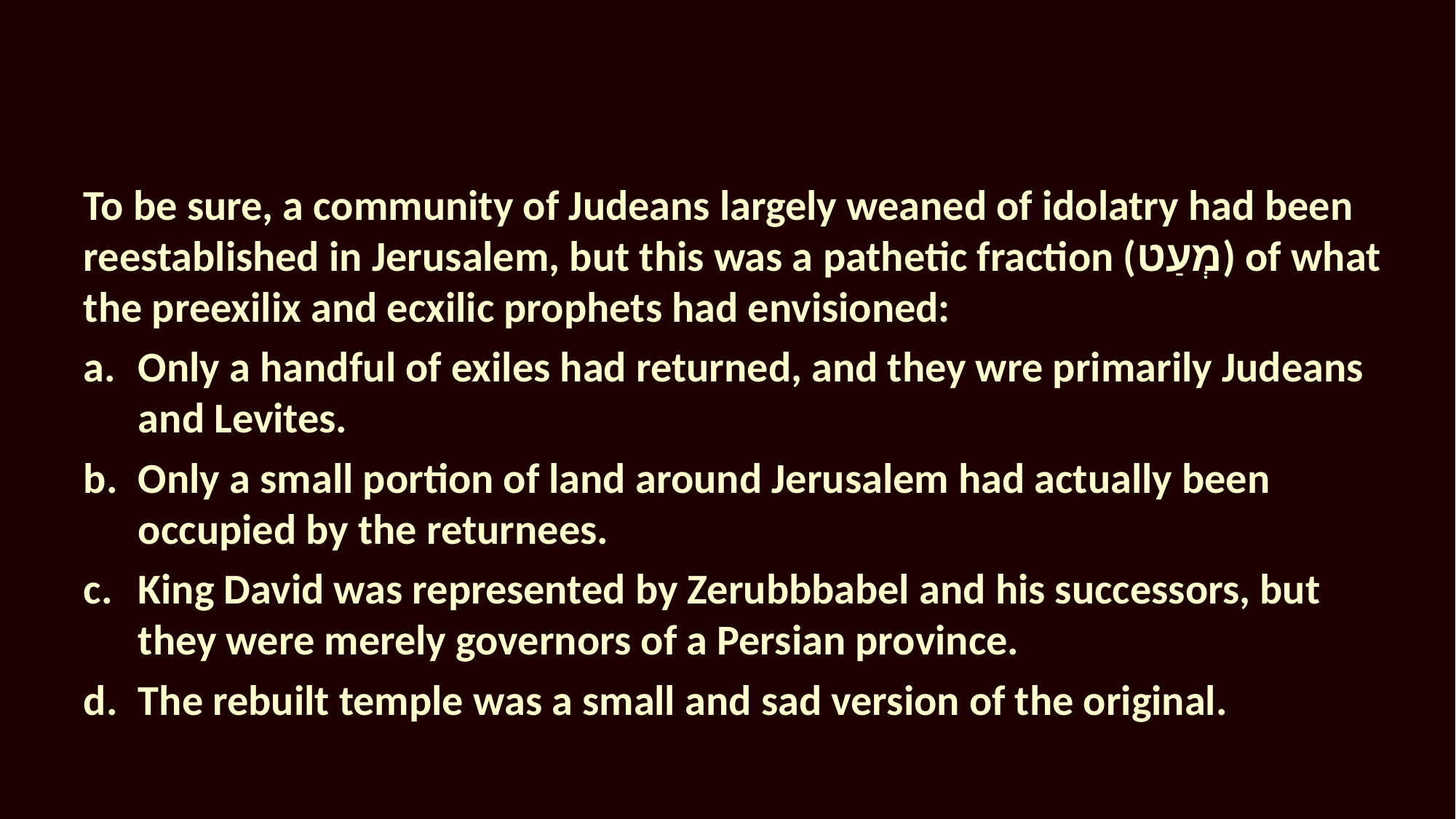

To be sure, a community of Judeans largely weaned of idolatry had been reestablished in Jerusalem, but this was a pathetic fraction (מְעַט) of what the preexilix and ecxilic prophets had envisioned:
Only a handful of exiles had returned, and they wre primarily Judeans and Levites.
Only a small portion of land around Jerusalem had actually been occupied by the returnees.
King David was represented by Zerubbbabel and his successors, but they were merely governors of a Persian province.
The rebuilt temple was a small and sad version of the original.